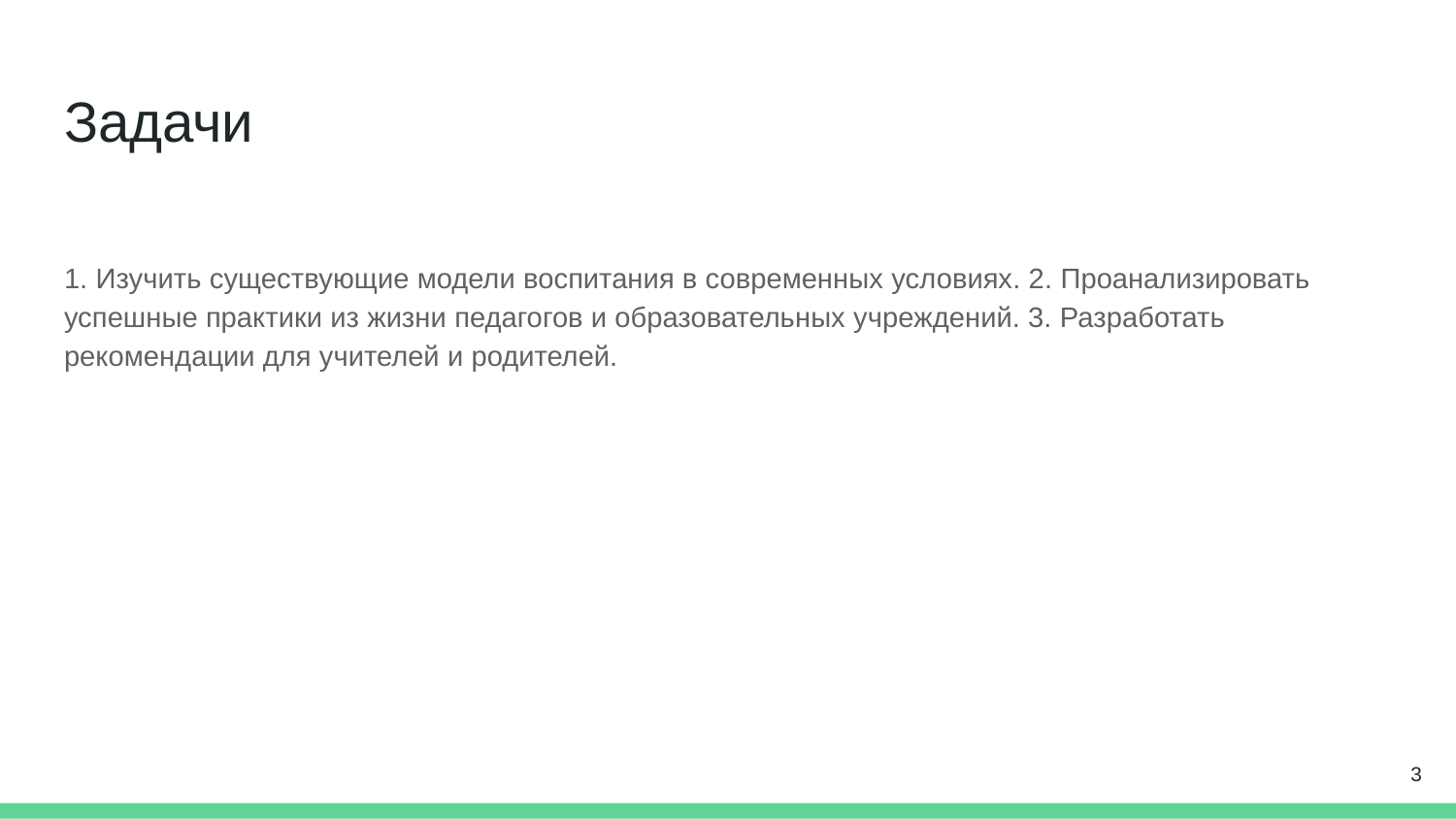

# Задачи
1. Изучить существующие модели воспитания в современных условиях. 2. Проанализировать успешные практики из жизни педагогов и образовательных учреждений. 3. Разработать рекомендации для учителей и родителей.
3